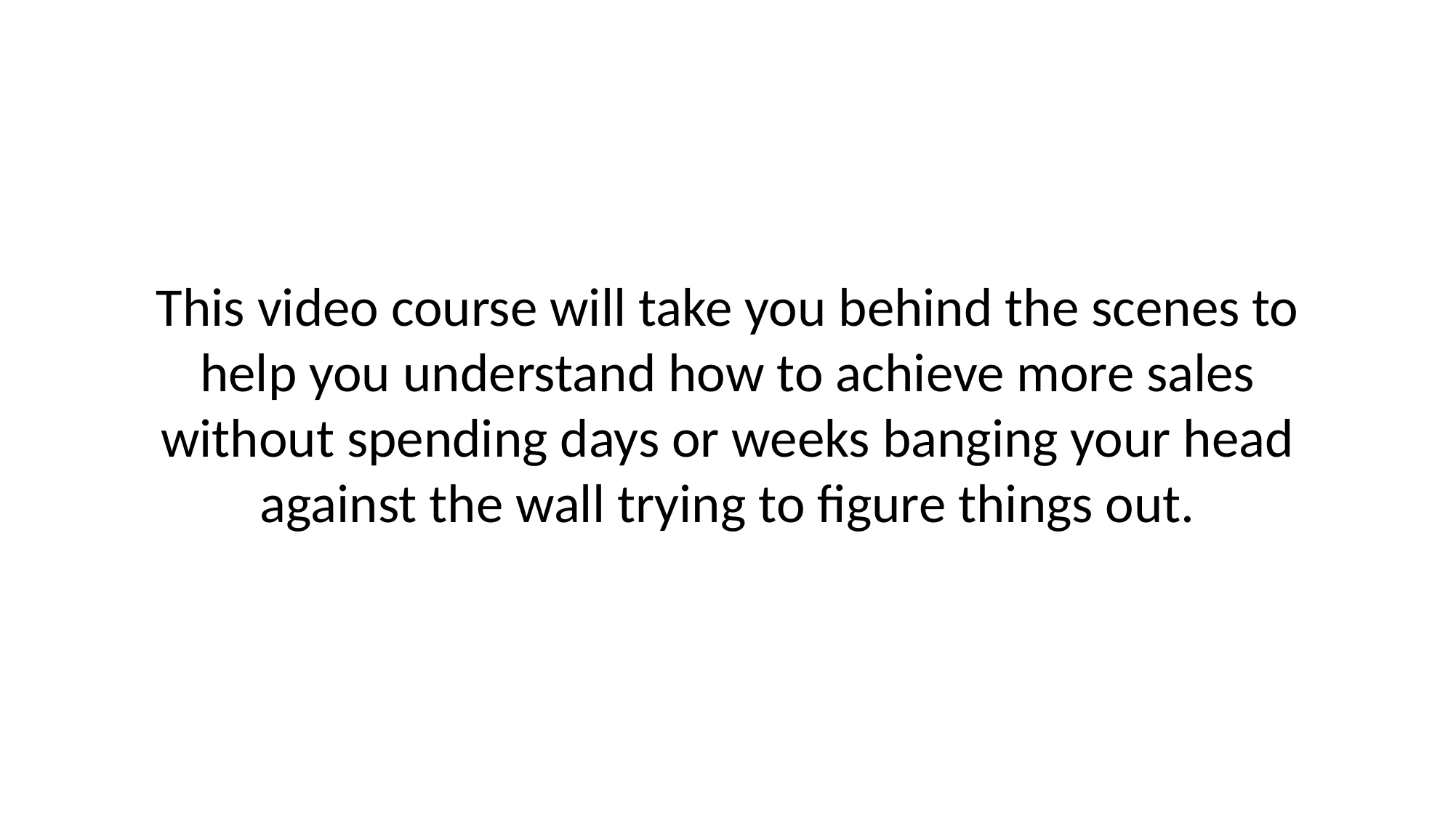

# This video course will take you behind the scenes to help you understand how to achieve more sales without spending days or weeks banging your head against the wall trying to figure things out.